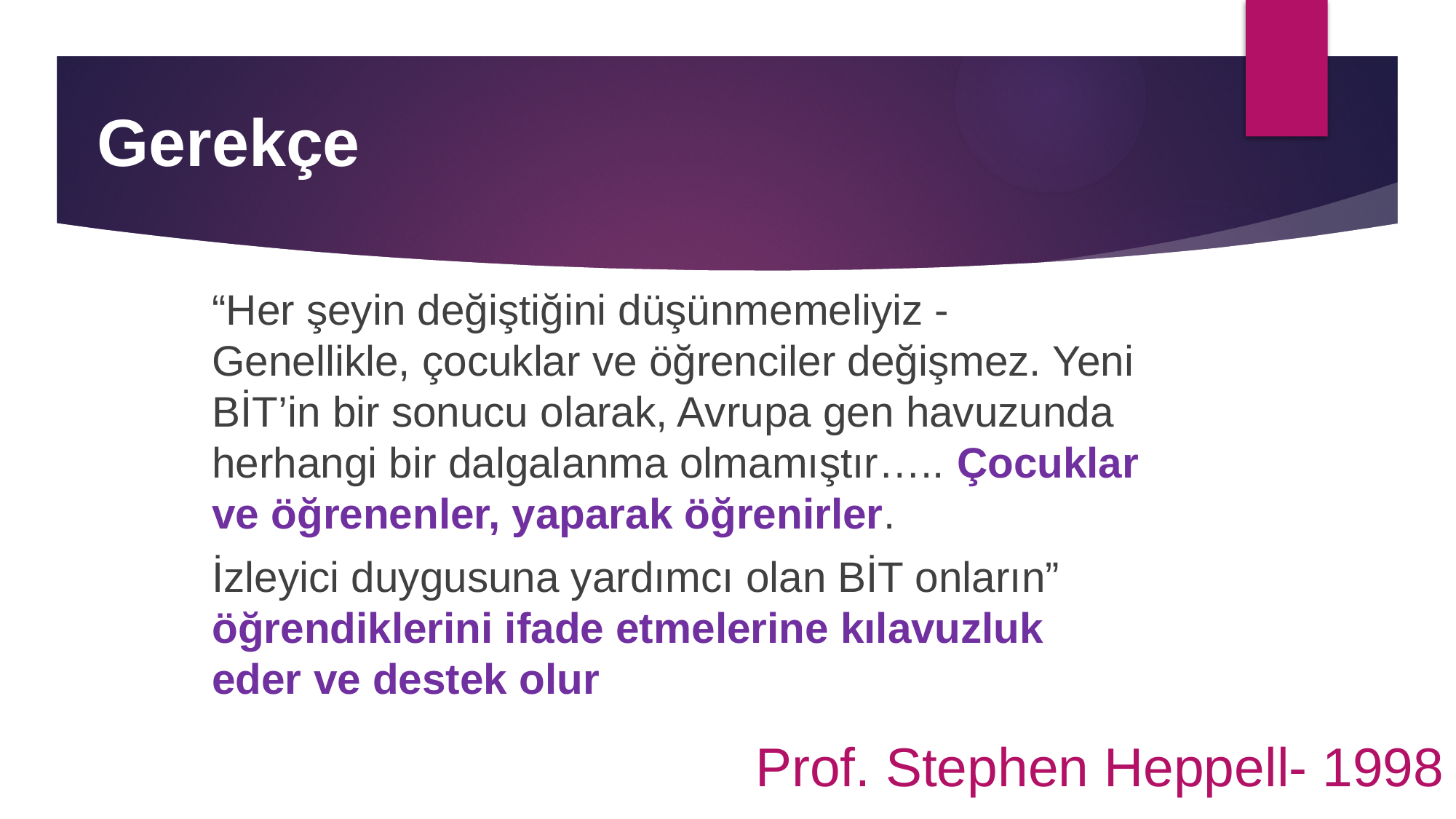

Gerekçe
“Her şeyin değiştiğini düşünmemeliyiz - Genellikle, çocuklar ve öğrenciler değişmez. Yeni BİT’in bir sonucu olarak, Avrupa gen havuzunda herhangi bir dalgalanma olmamıştır….. Çocuklar ve öğrenenler, yaparak öğrenirler.
İzleyici duygusuna yardımcı olan BİT onların” öğrendiklerini ifade etmelerine kılavuzluk eder ve destek olur

# Prof. Stephen Heppell- 1998